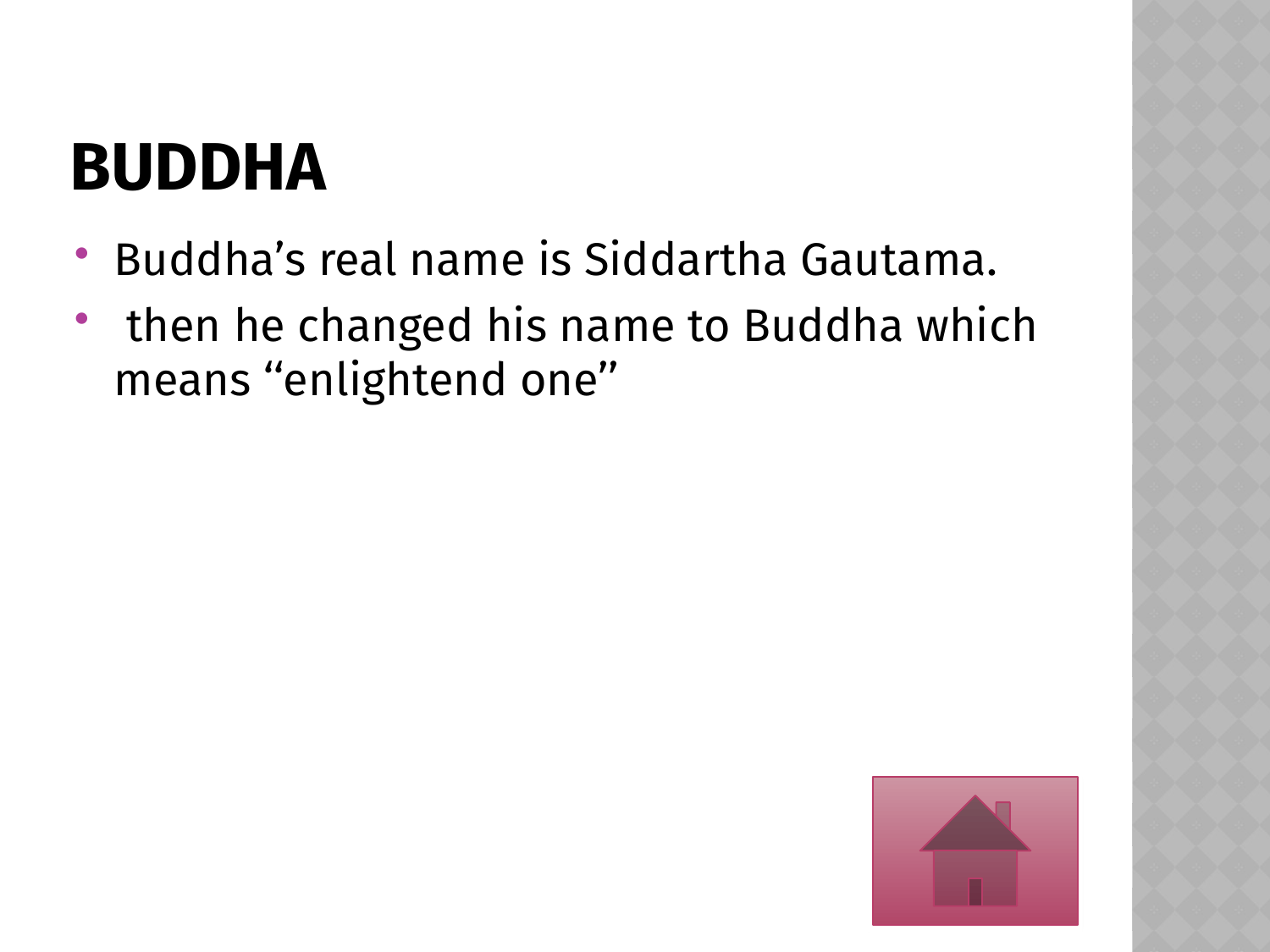

# Buddha
Buddha’s real name is Siddartha Gautama.
 then he changed his name to Buddha which means ‘‘enlightend one’’